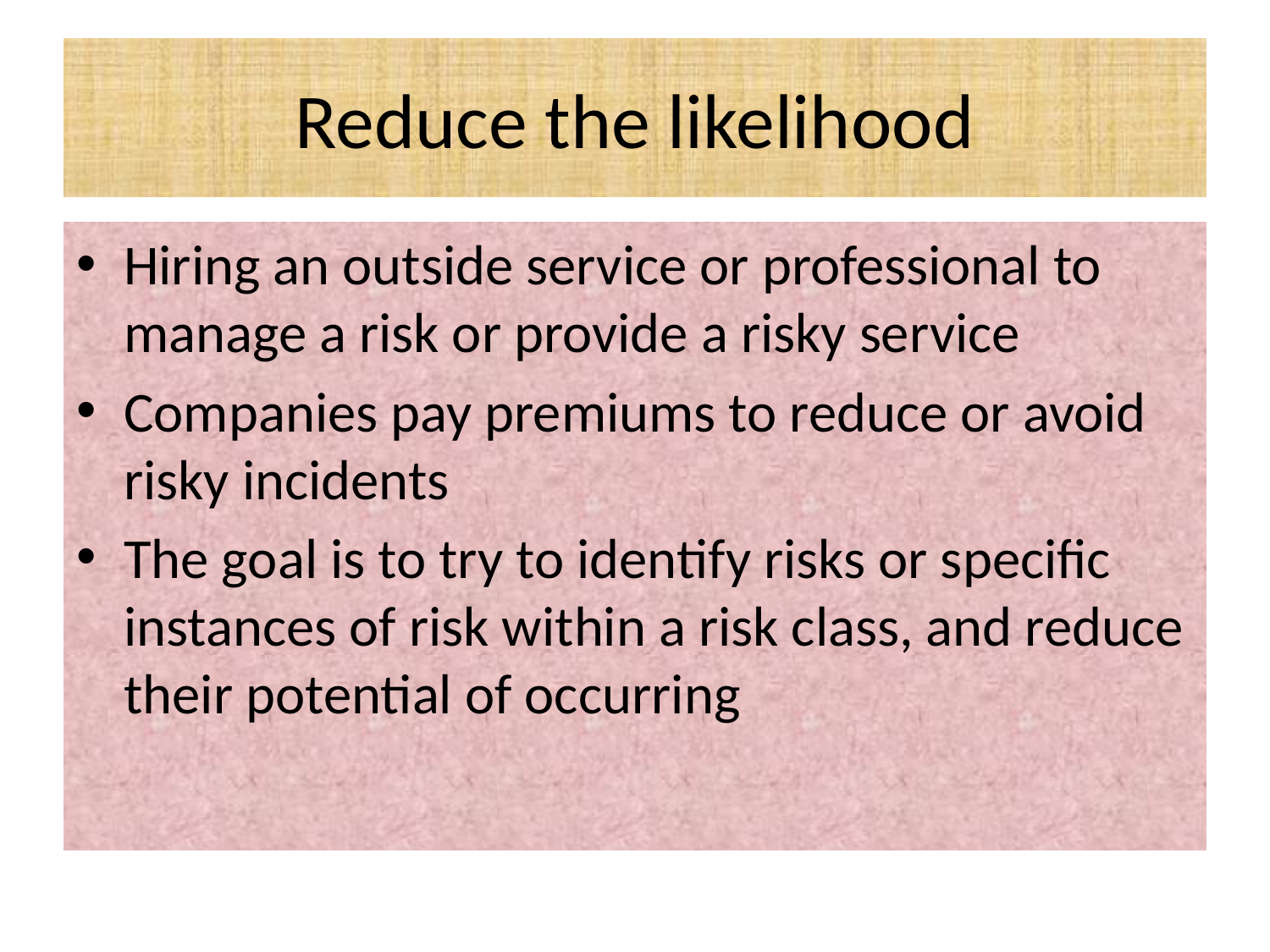

# Reduce the likelihood
Hiring an outside service or professional to manage a risk or provide a risky service
Companies pay premiums to reduce or avoid risky incidents
The goal is to try to identify risks or specific instances of risk within a risk class, and reduce their potential of occurring